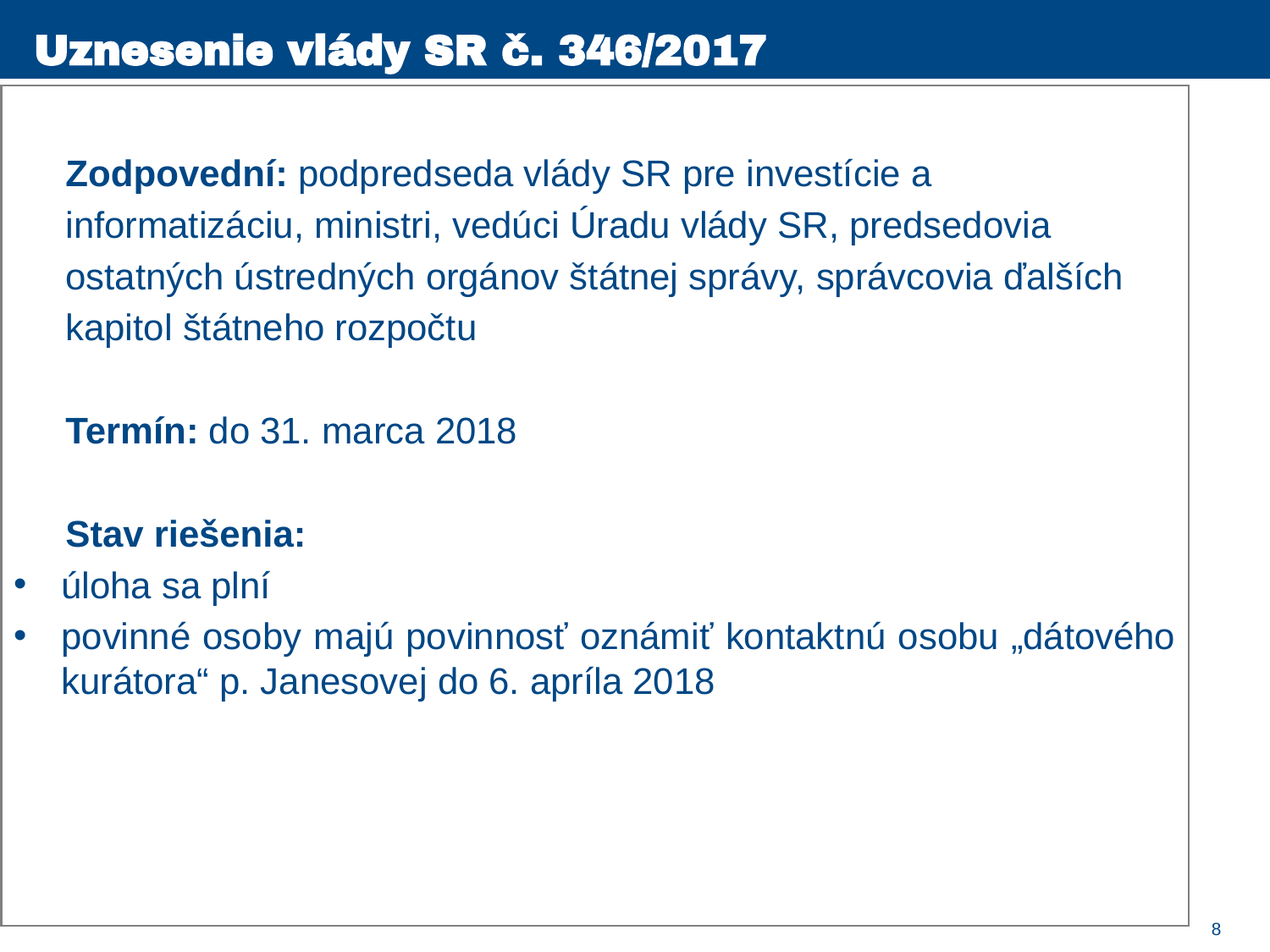

Uznesenie vlády SR č. 346/2017

     Zodpovední: podpredseda vlády SR pre investície a
     informatizáciu, ministri, vedúci Úradu vlády SR, predsedovia
     ostatných ústredných orgánov štátnej správy, správcovia ďalších
     kapitol štátneho rozpočtu

     Termín: do 31. marca 2018

     Stav riešenia:
úloha sa plní
povinné osoby majú povinnosť oznámiť kontaktnú osobu „dátového kurátora“ p. Janesovej do 6. apríla 2018